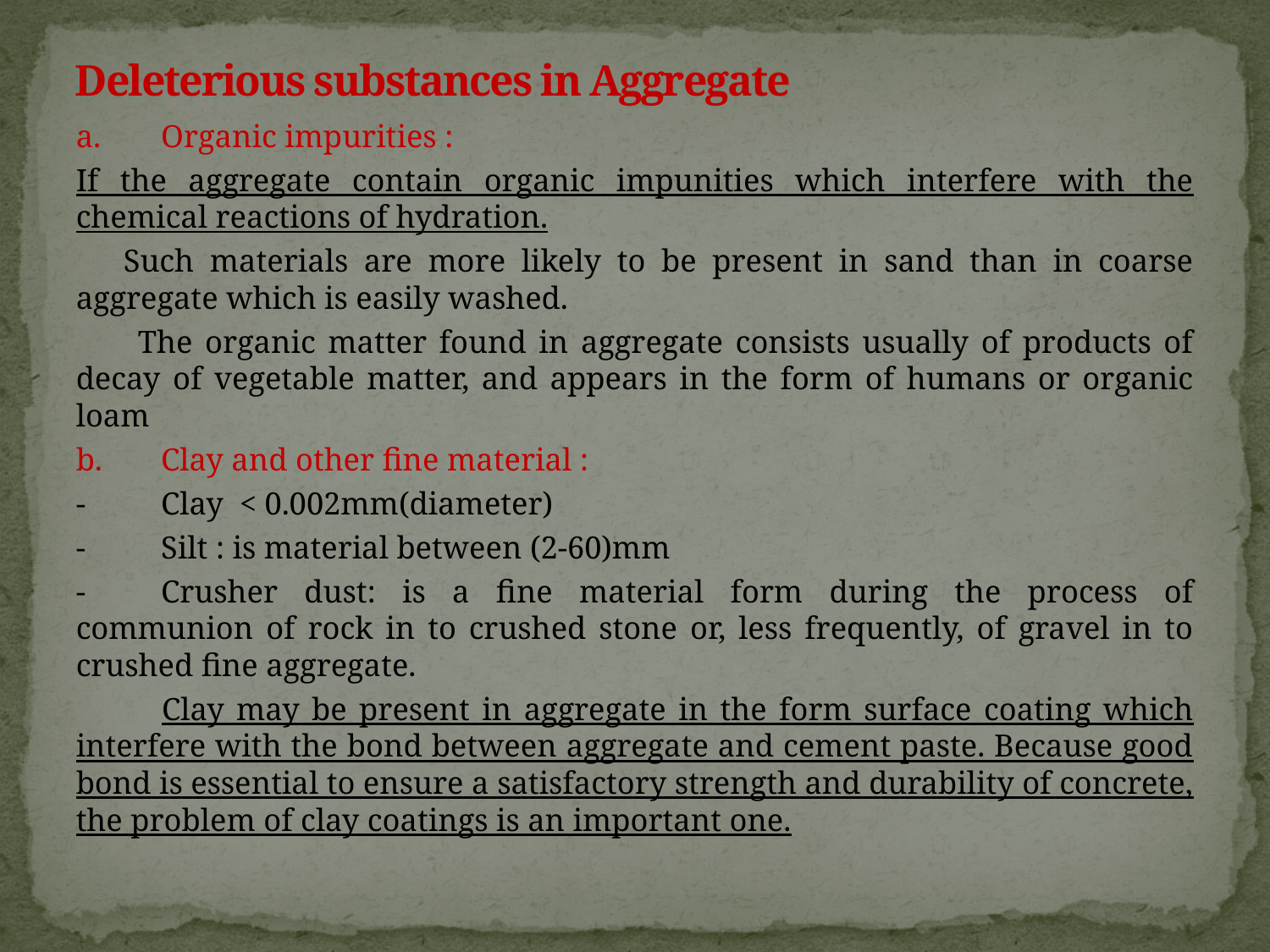

# Deleterious substances in Aggregate
a.	Organic impurities :
If the aggregate contain organic impunities which interfere with the chemical reactions of hydration.
   Such materials are more likely to be present in sand than in coarse aggregate which is easily washed.
     The organic matter found in aggregate consists usually of products of decay of vegetable matter, and appears in the form of humans or organic loam
b.	Clay and other fine material :
-	Clay  < 0.002mm(diameter)
-	Silt : is material between (2-60)mm
-	Crusher dust: is a fine material form during the process of communion of rock in to crushed stone or, less frequently, of gravel in to crushed fine aggregate.
       Clay may be present in aggregate in the form surface coating which interfere with the bond between aggregate and cement paste. Because good bond is essential to ensure a satisfactory strength and durability of concrete, the problem of clay coatings is an important one.